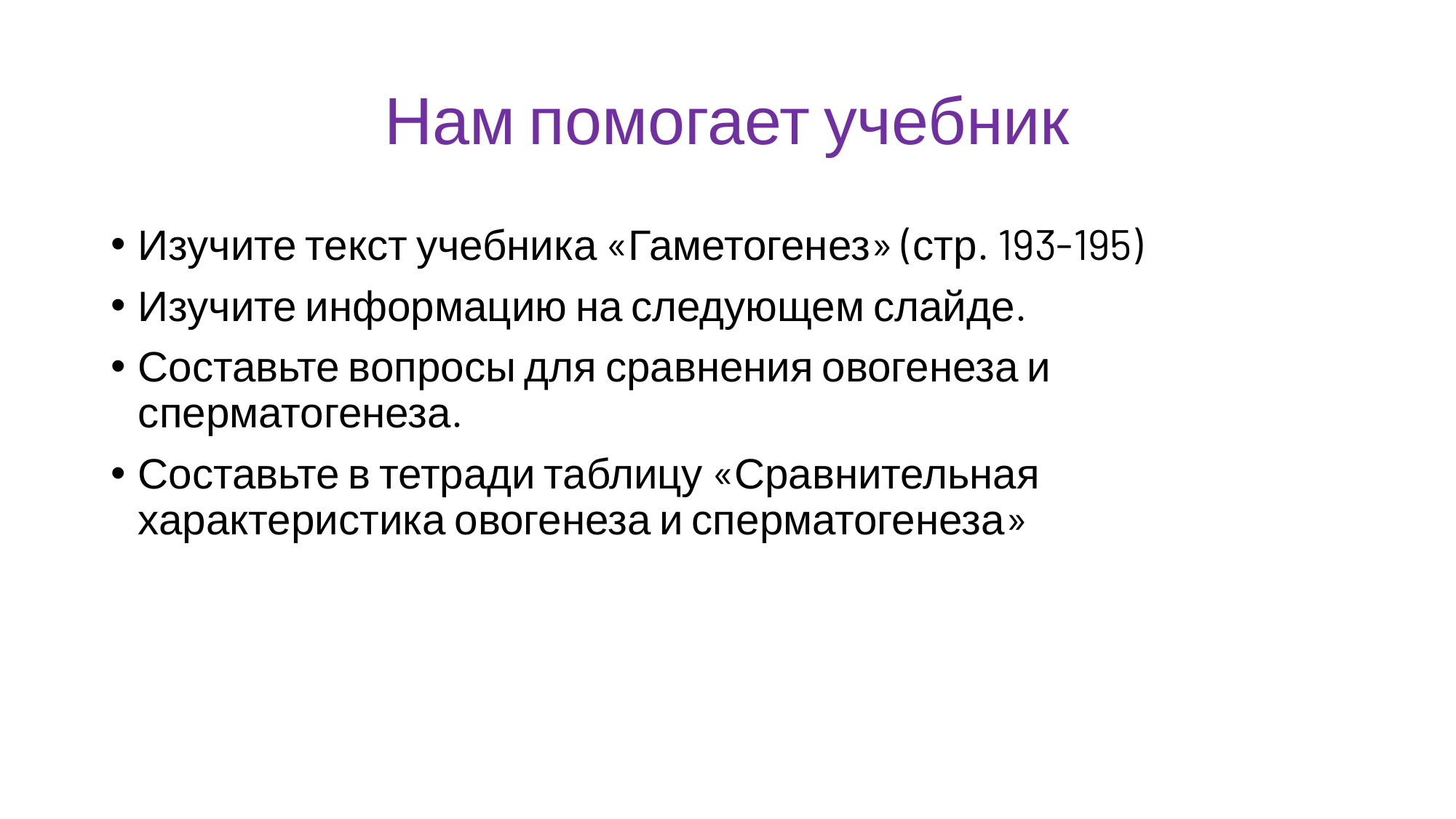

# Нам помогает учебник
Изучите текст учебника «Гаметогенез» (стр. 193-195)
Изучите информацию на следующем слайде.
Составьте вопросы для сравнения овогенеза и сперматогенеза.
Составьте в тетради таблицу «Сравнительная характеристика овогенеза и сперматогенеза»